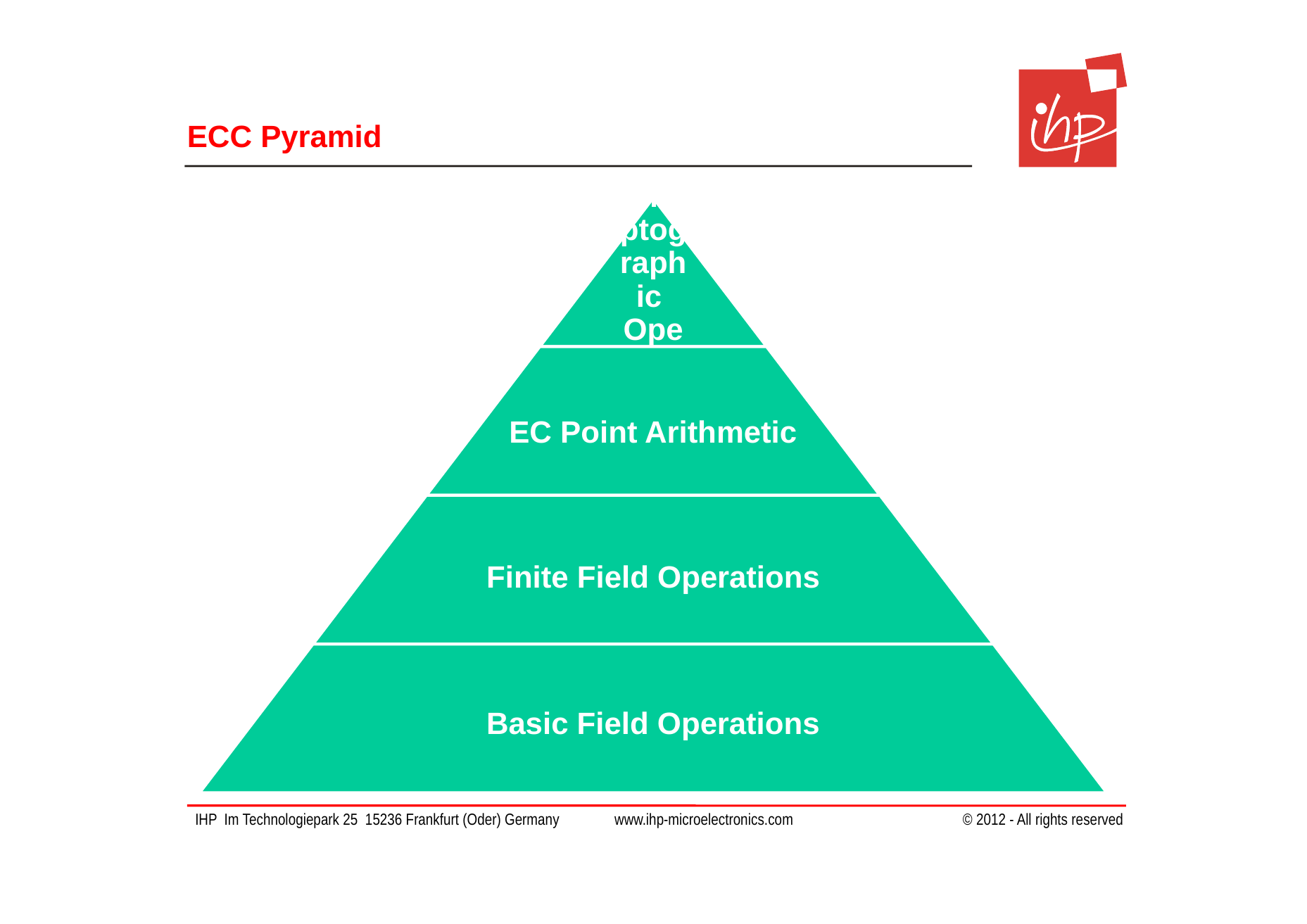

# ECC Pyramid
Cryptographic  Operations
EC Point Arithmetic
Finite Field Operations
Basic Field Operations